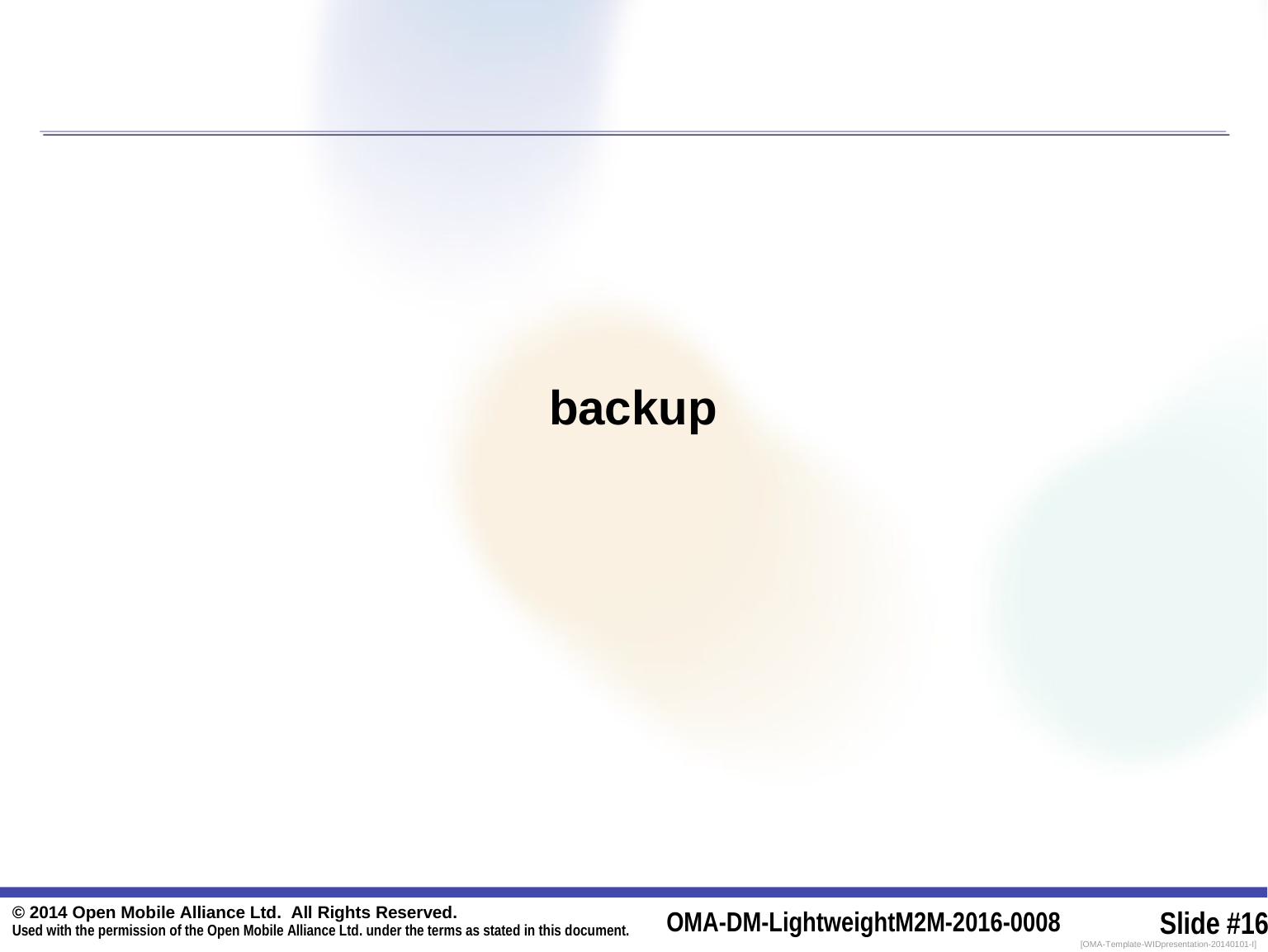

# backup

© 2014 Open Mobile Alliance Ltd.  All Rights Reserved.
Used with the permission of the Open Mobile Alliance Ltd. under the terms as stated in this document.
OMA-DM-LightweightM2M-2016-0008
Slide #16
[OMA-Template-WIDpresentation-20140101-I]